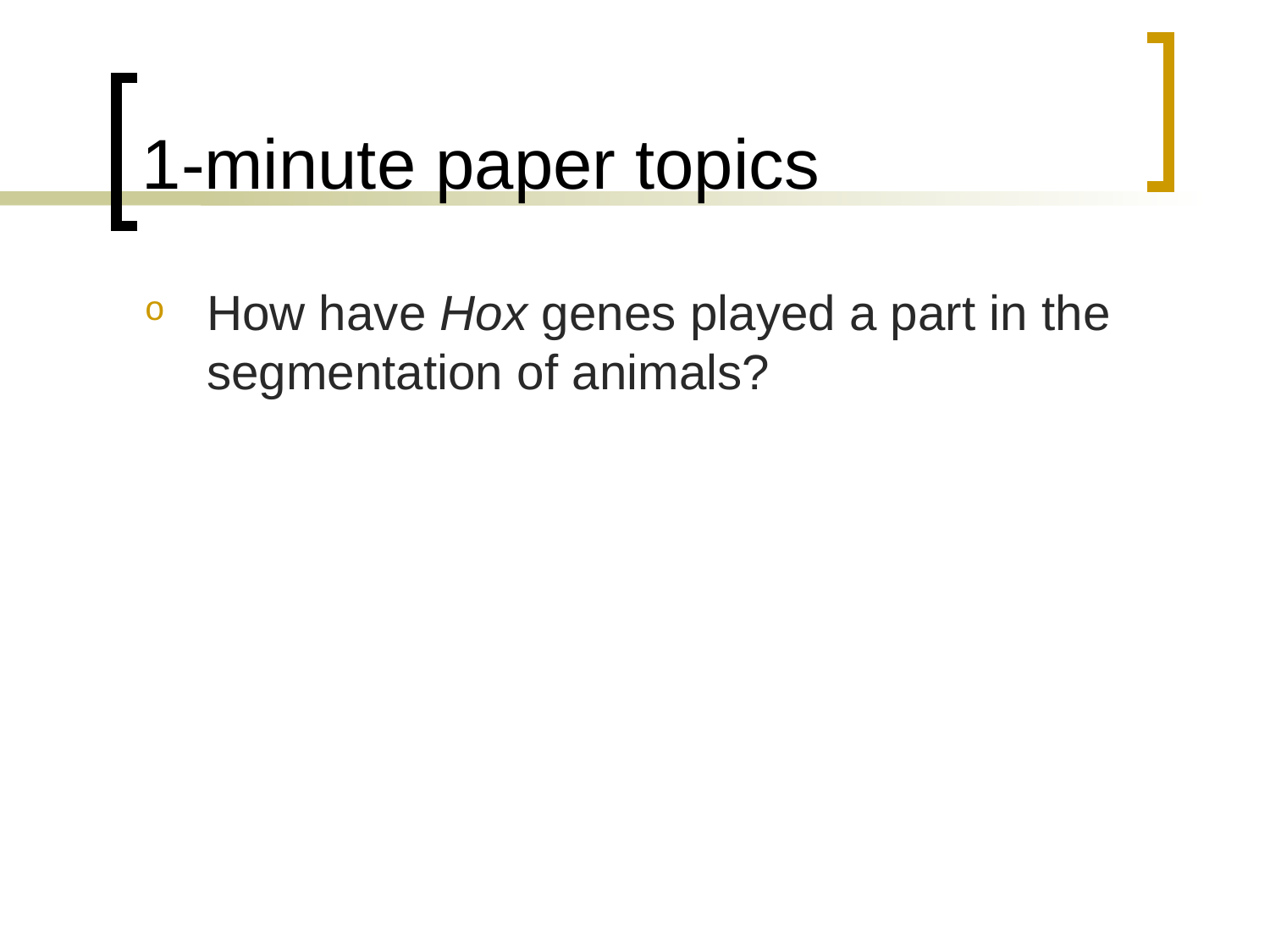

# 1-minute paper topics
How have Hox genes played a part in the segmentation of animals?